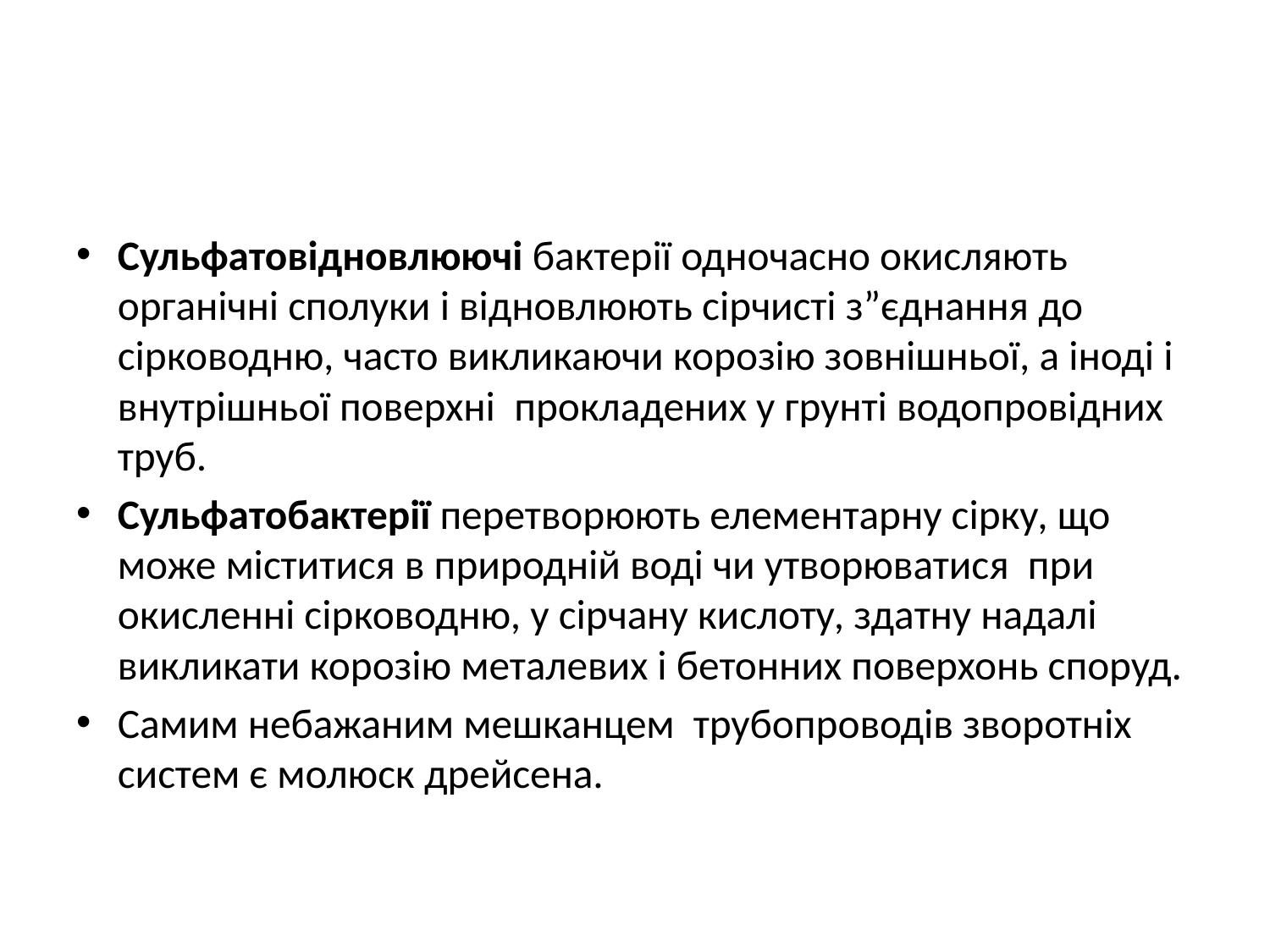

#
Сульфатовідновлюючі бактерії одночасно окисляють органічні сполуки і відновлюють сірчисті з”єднання до сірководню, часто викликаючи корозію зовнішньої, а іноді і внутрішньої поверхні  прокладених у грунті водопровідних труб.
Сульфатобактерії перетворюють елементарну сірку, що може міститися в природній воді чи утворюватися  при окисленні сірководню, у сірчану кислоту, здатну надалі викликати корозію металевих і бетонних поверхонь споруд.
Самим небажаним мешканцем  трубопроводів зворотніх систем є молюск дрейсена.